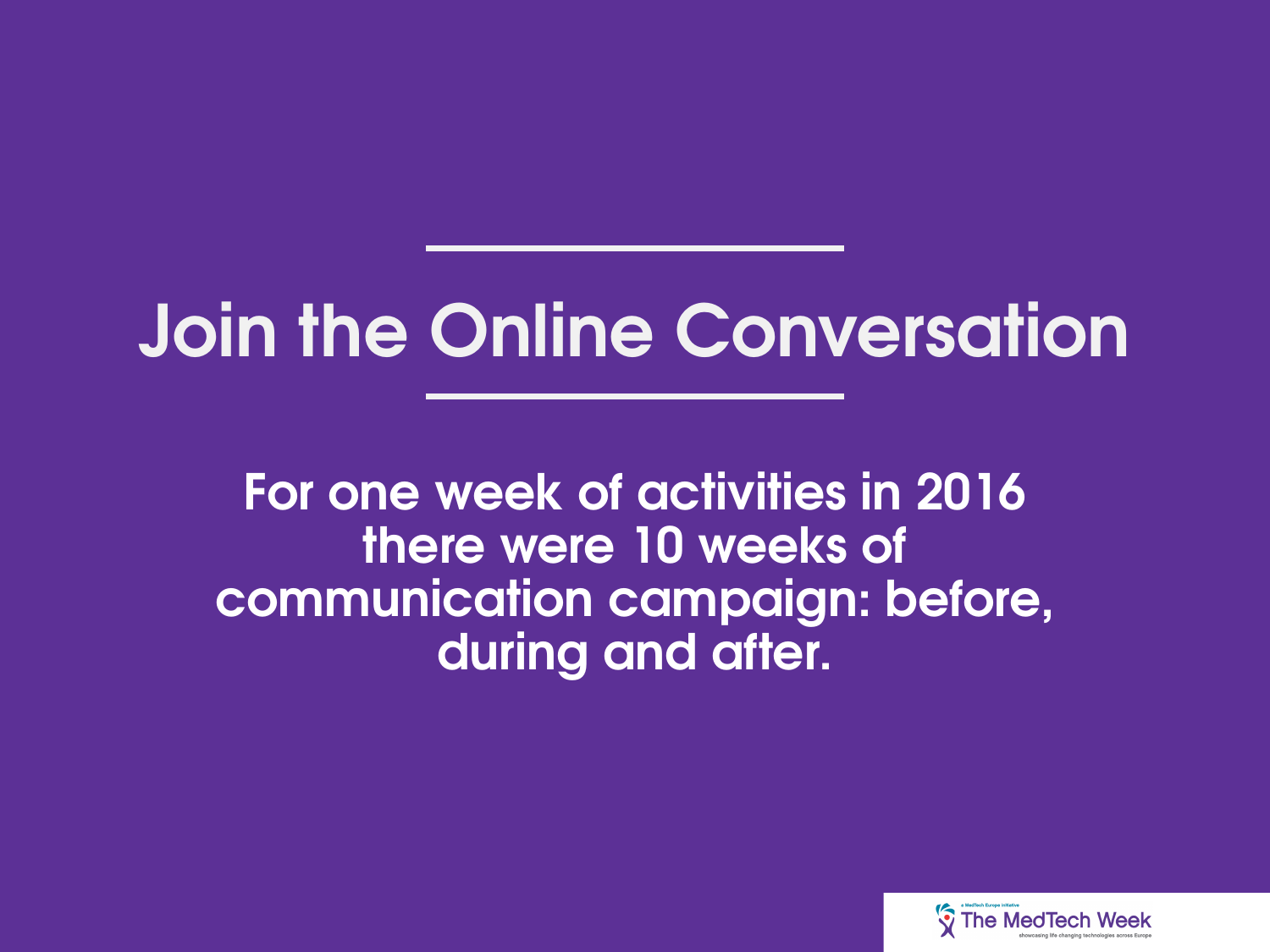

Join the Online Conversation
For one week of activities in 2016 there were 10 weeks of communication campaign: before, during and after.